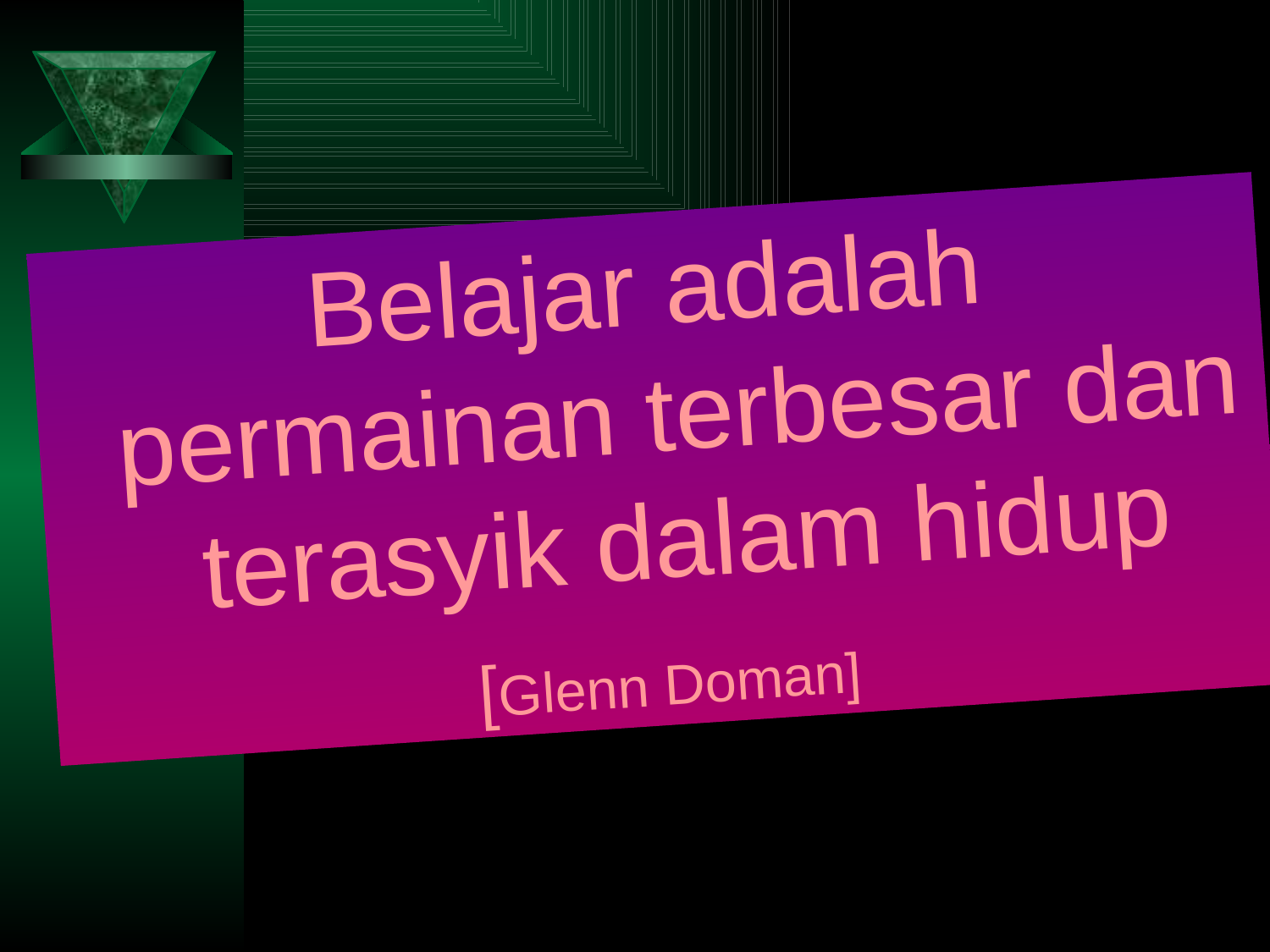

Belajar adalah permainan terbesar dan terasyik dalam hidup
[Glenn Doman]